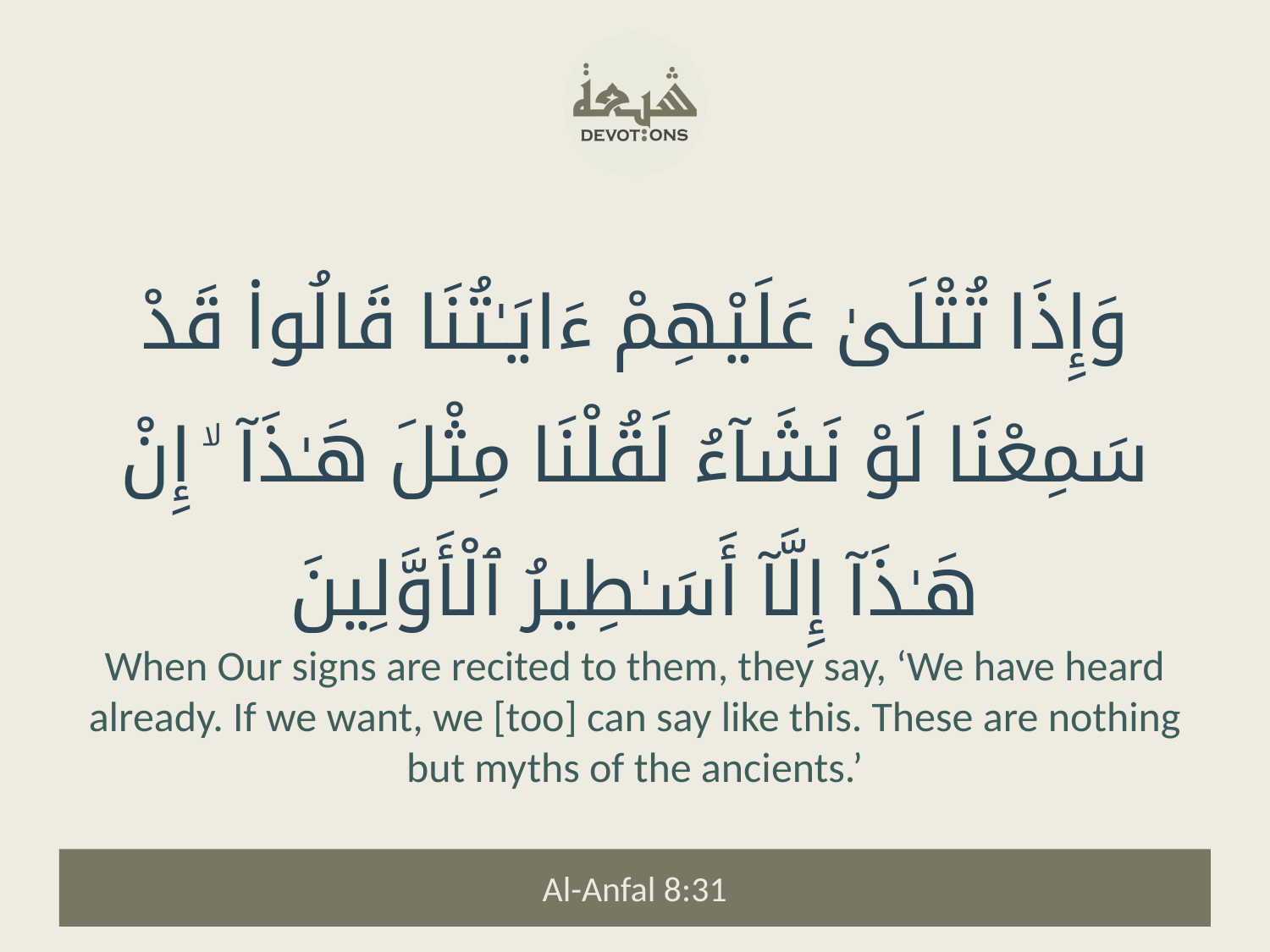

وَإِذَا تُتْلَىٰ عَلَيْهِمْ ءَايَـٰتُنَا قَالُوا۟ قَدْ سَمِعْنَا لَوْ نَشَآءُ لَقُلْنَا مِثْلَ هَـٰذَآ ۙ إِنْ هَـٰذَآ إِلَّآ أَسَـٰطِيرُ ٱلْأَوَّلِينَ
When Our signs are recited to them, they say, ‘We have heard already. If we want, we [too] can say like this. These are nothing but myths of the ancients.’
Al-Anfal 8:31